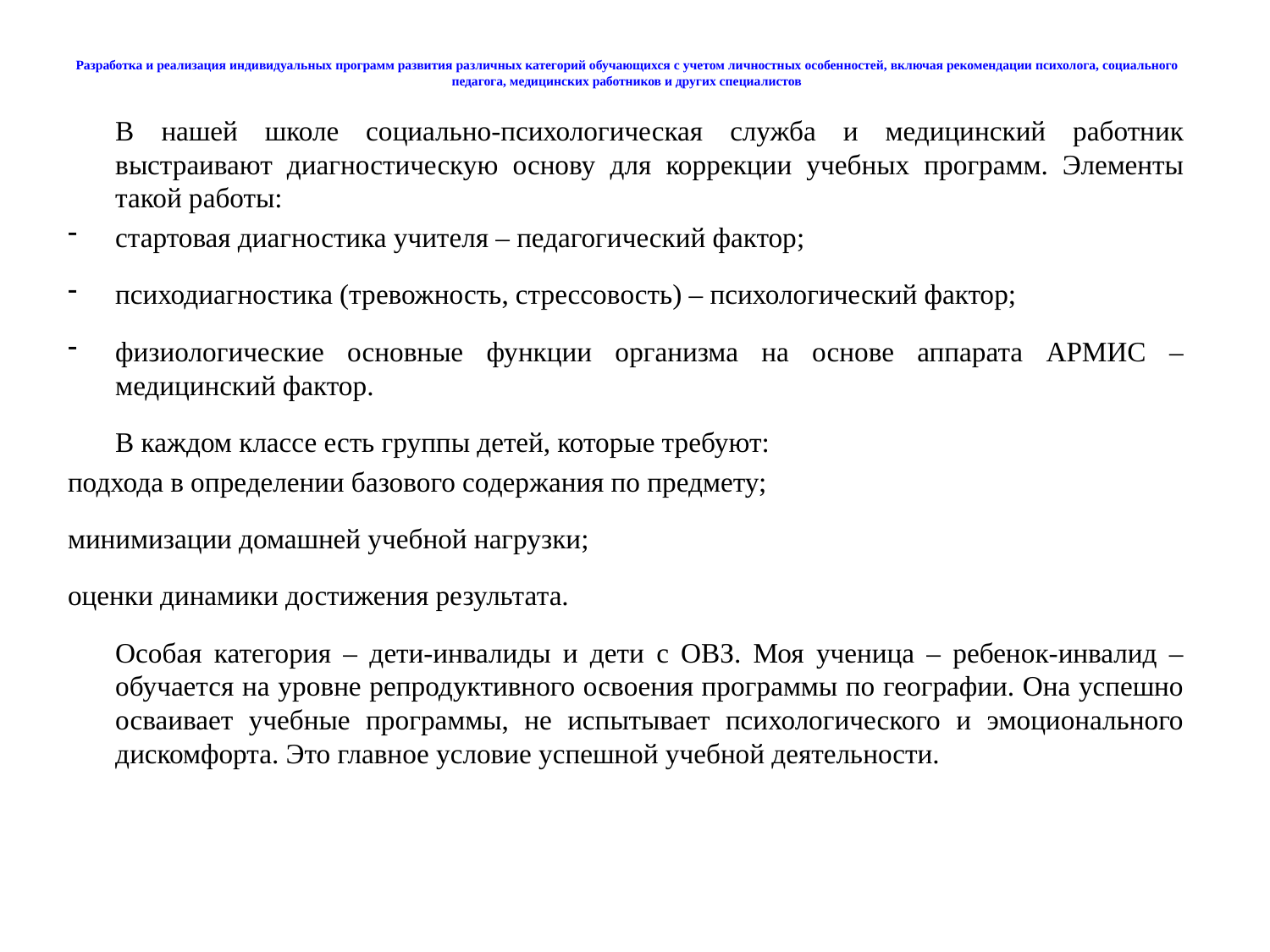

# Разработка и реализация индивидуальных программ развития различных категорий обучающихся с учетом личностных особенностей, включая рекомендации психолога, социального педагога, медицинских работников и других специалистов
В нашей школе социально-психологическая служба и медицинский работник выстраивают диагностическую основу для коррекции учебных программ. Элементы такой работы:
стартовая диагностика учителя – педагогический фактор;
психодиагностика (тревожность, стрессовость) – психологический фактор;
физиологические основные функции организма на основе аппарата АРМИС – медицинский фактор.
В каждом классе есть группы детей, которые требуют:
подхода в определении базового содержания по предмету;
минимизации домашней учебной нагрузки;
оценки динамики достижения результата.
Особая категория – дети-инвалиды и дети с ОВЗ. Моя ученица – ребенок-инвалид – обучается на уровне репродуктивного освоения программы по географии. Она успешно осваивает учебные программы, не испытывает психологического и эмоционального дискомфорта. Это главное условие успешной учебной деятельности.